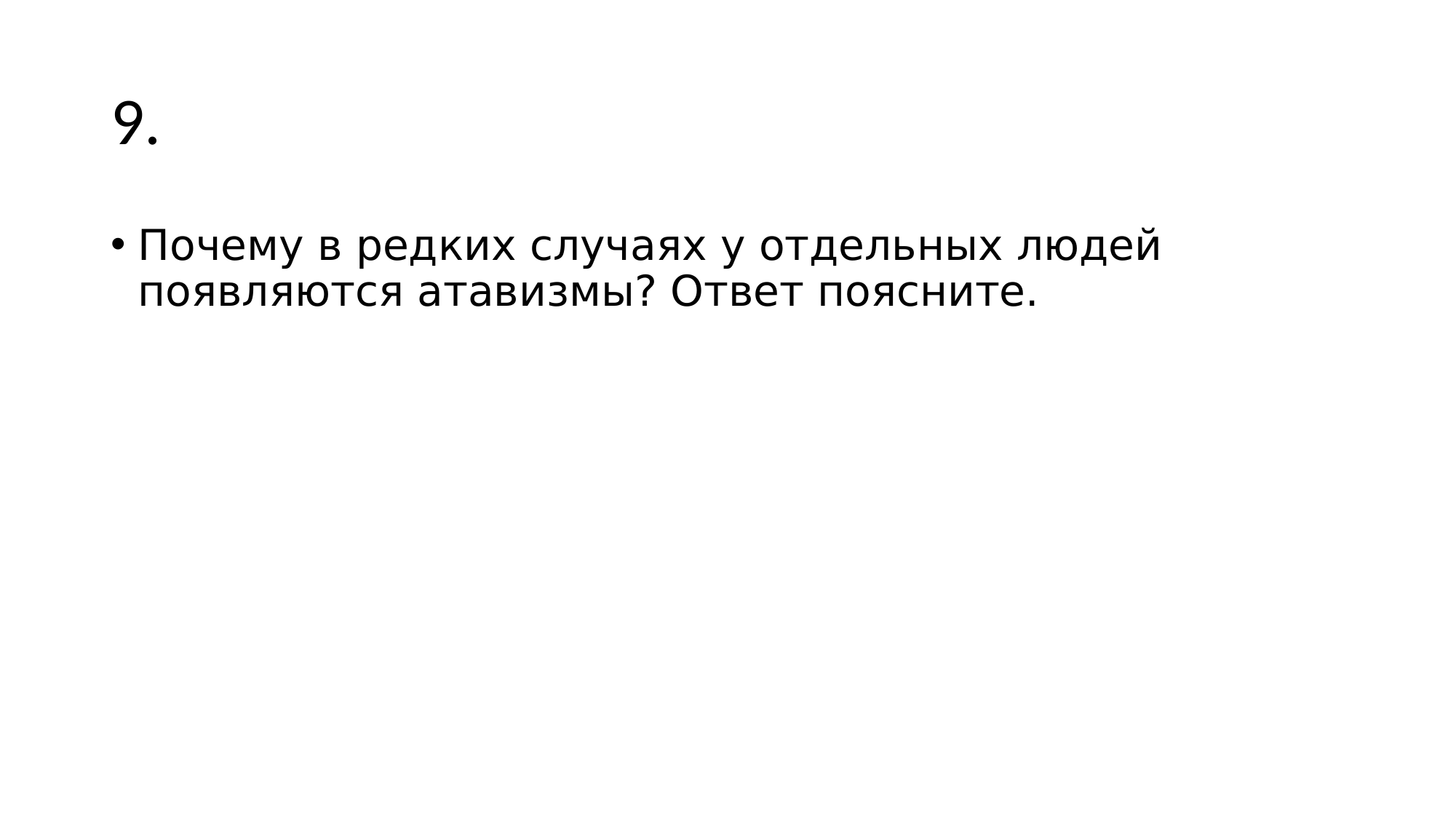

# 9.
Почему в редких случаях у отдельных людей появляются атавизмы? Ответ поясните.